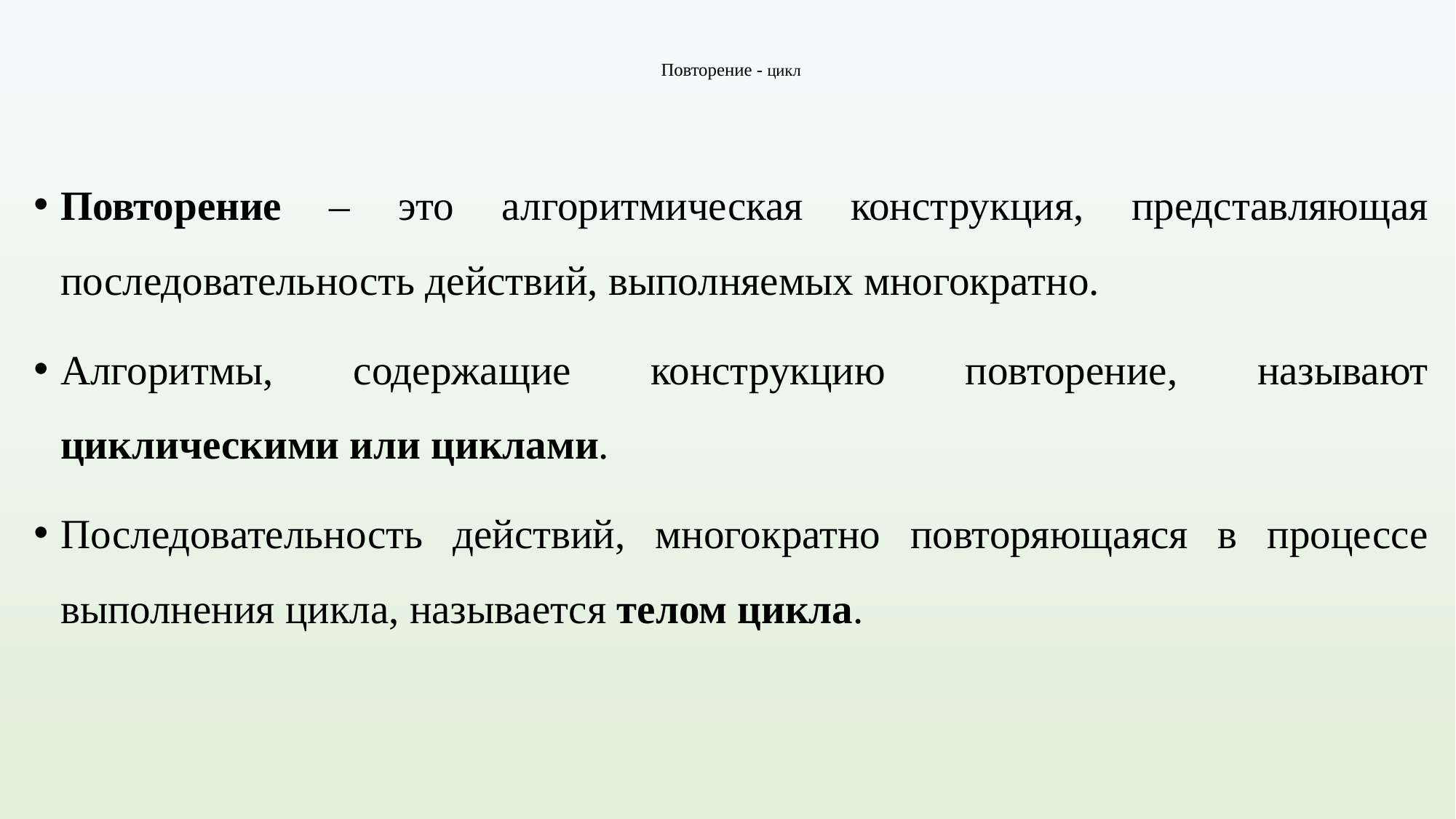

# Повторение - цикл
Повторение – это алгоритмическая конструкция, представляющая последовательность действий, выполняемых многократно.
Алгоритмы, содержащие конструкцию повторение, называют циклическими или циклами.
Последовательность действий, многократно повторяющаяся в процессе выполнения цикла, называется телом цикла.